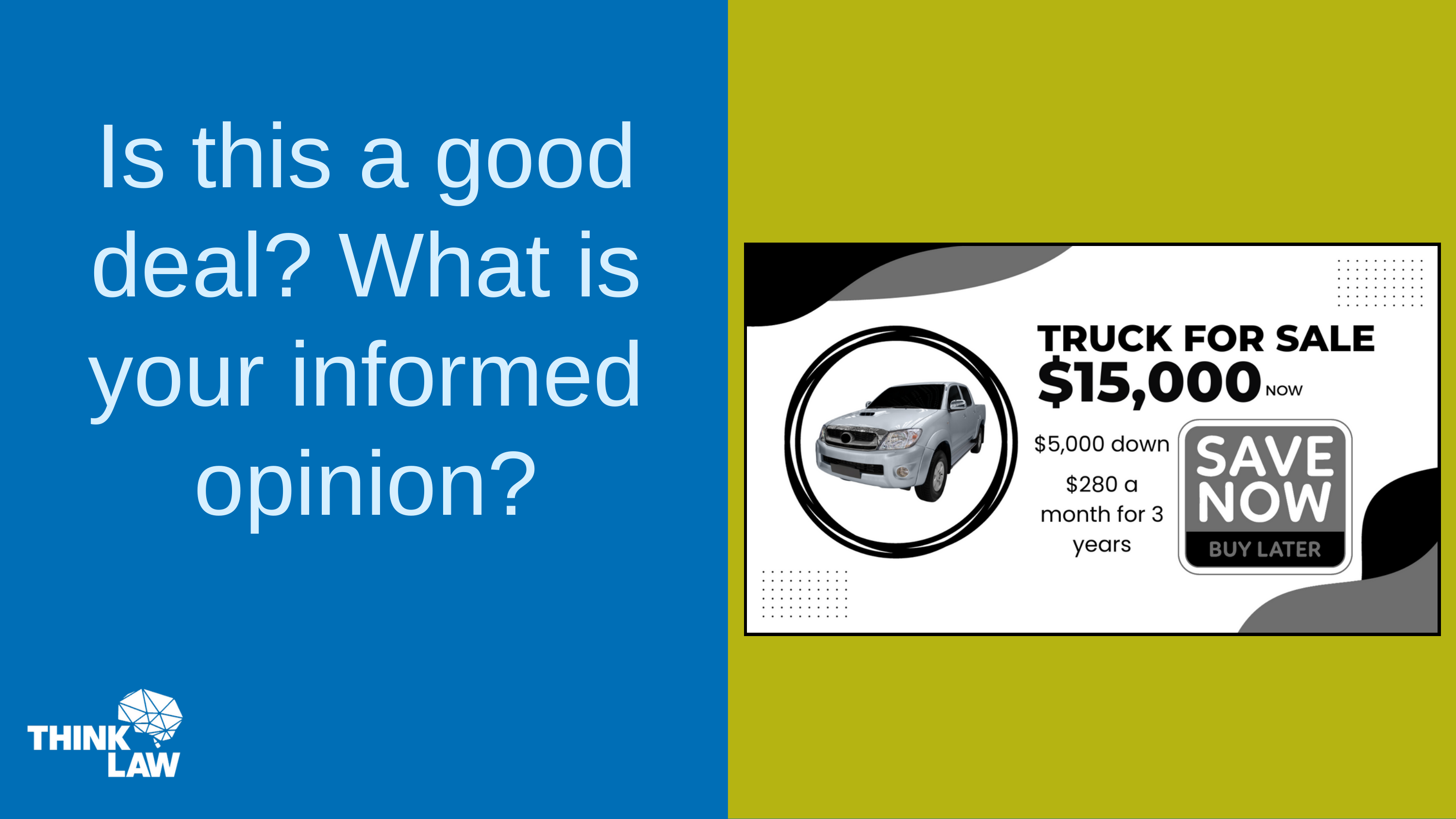

Is this a good deal? What is your informed opinion?